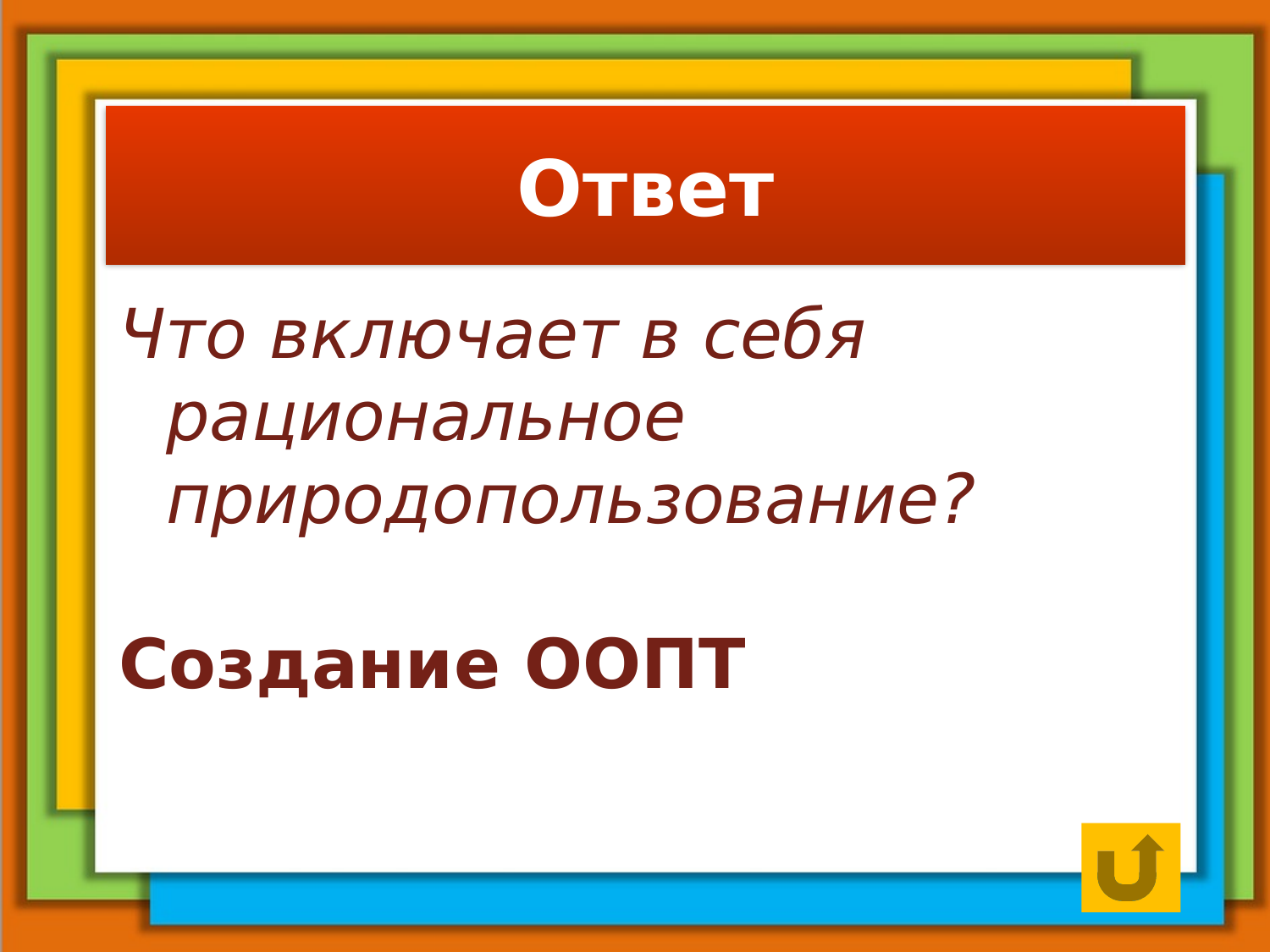

# Ответ
Что включает в себя рациональное природопользование?

Создание ООПТ